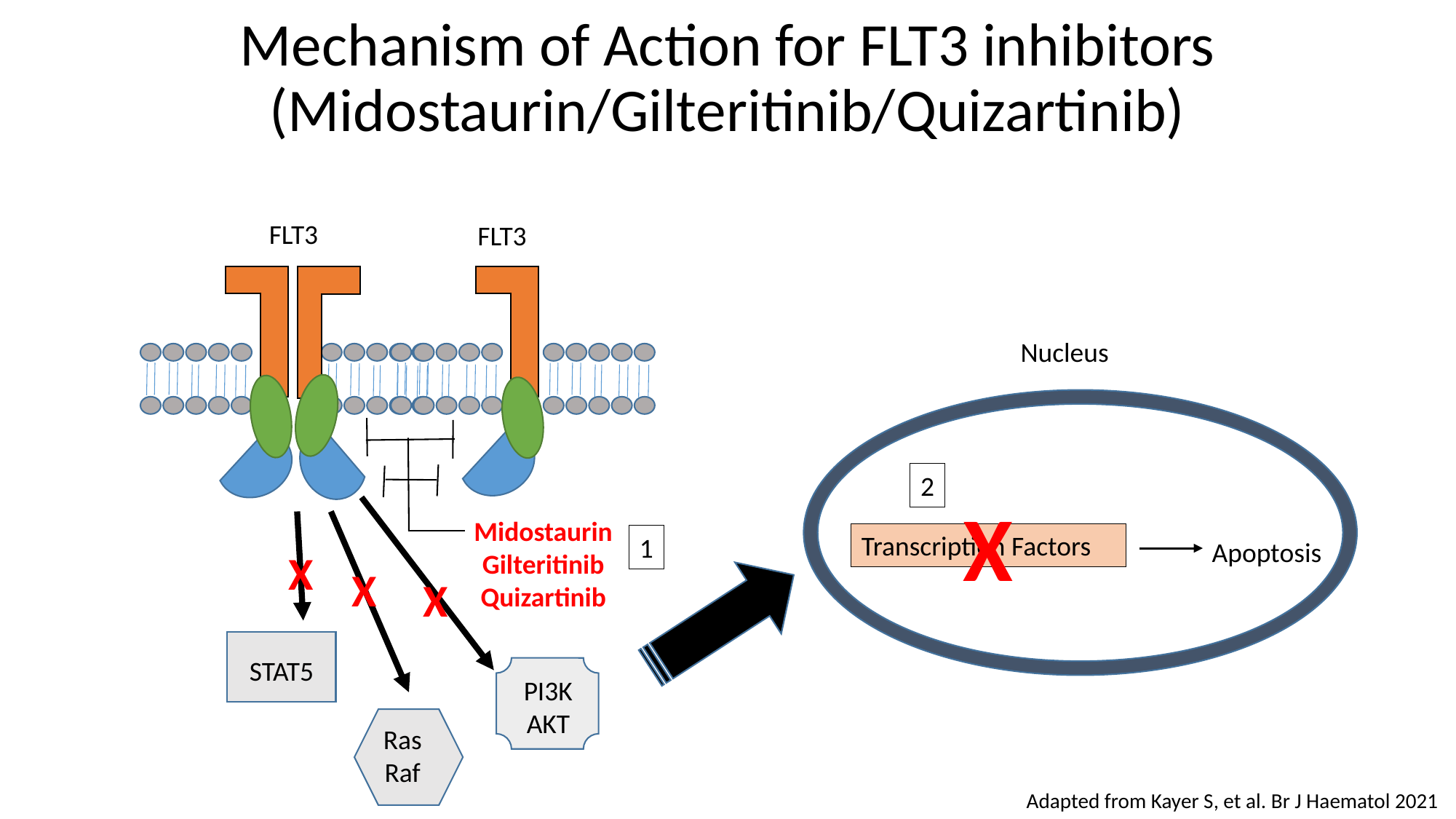

# Mechanism of Action for FLT3 inhibitors (Midostaurin/Gilteritinib/Quizartinib)
FLT3
FLT3

Nucleus

2
X
Midostaurin
Gilteritinib
Quizartinib
Transcription Factors
1
Apoptosis
X
X
X

STAT5

PI3K
AKT

Ras
Raf
Adapted from Kayer S, et al. Br J Haematol 2021